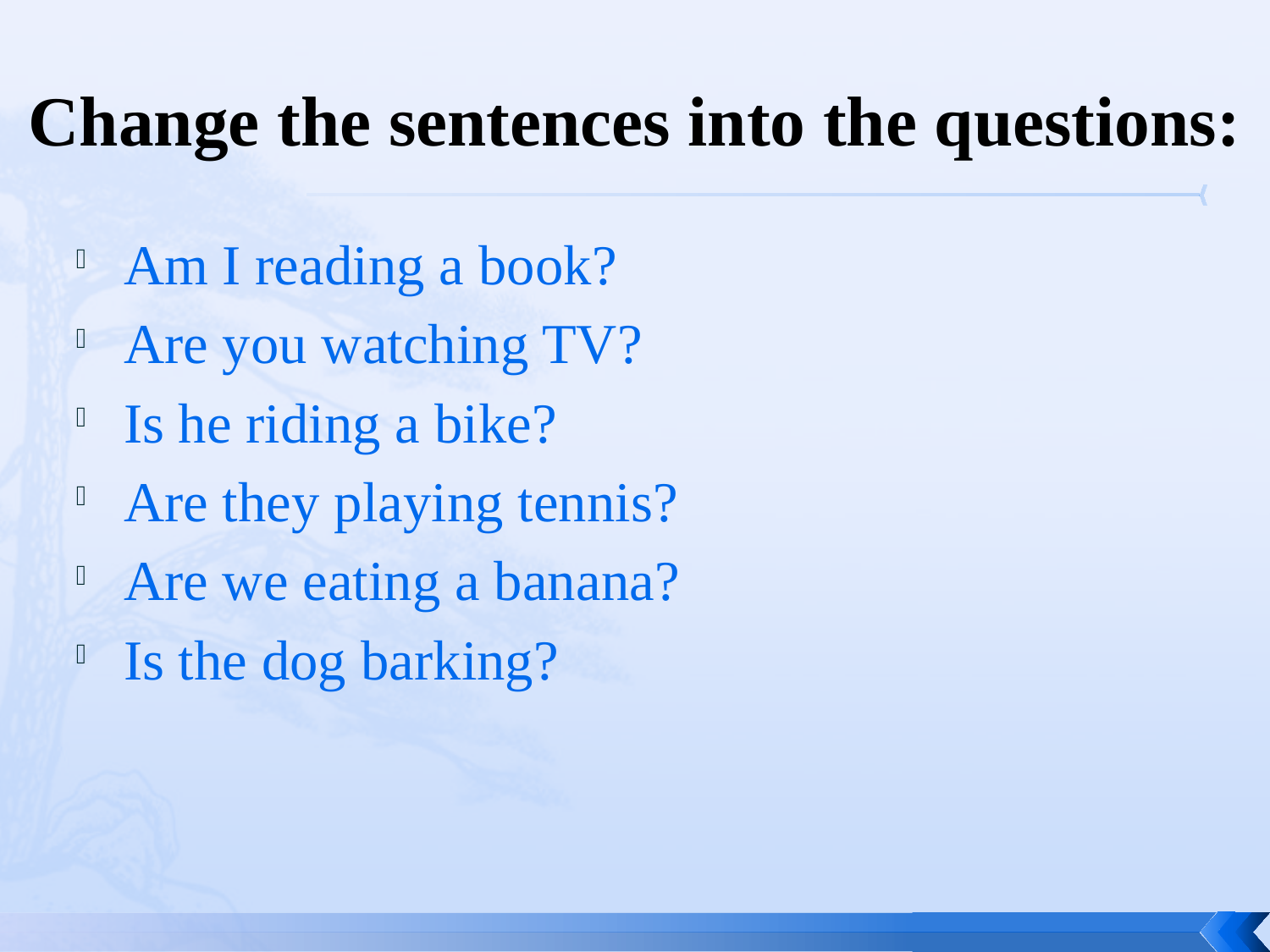

# Change the sentences into the questions:
Am I reading a book?
Are you watching TV?
Is he riding a bike?
Are they playing tennis?
Are we eating a banana?
Is the dog barking?